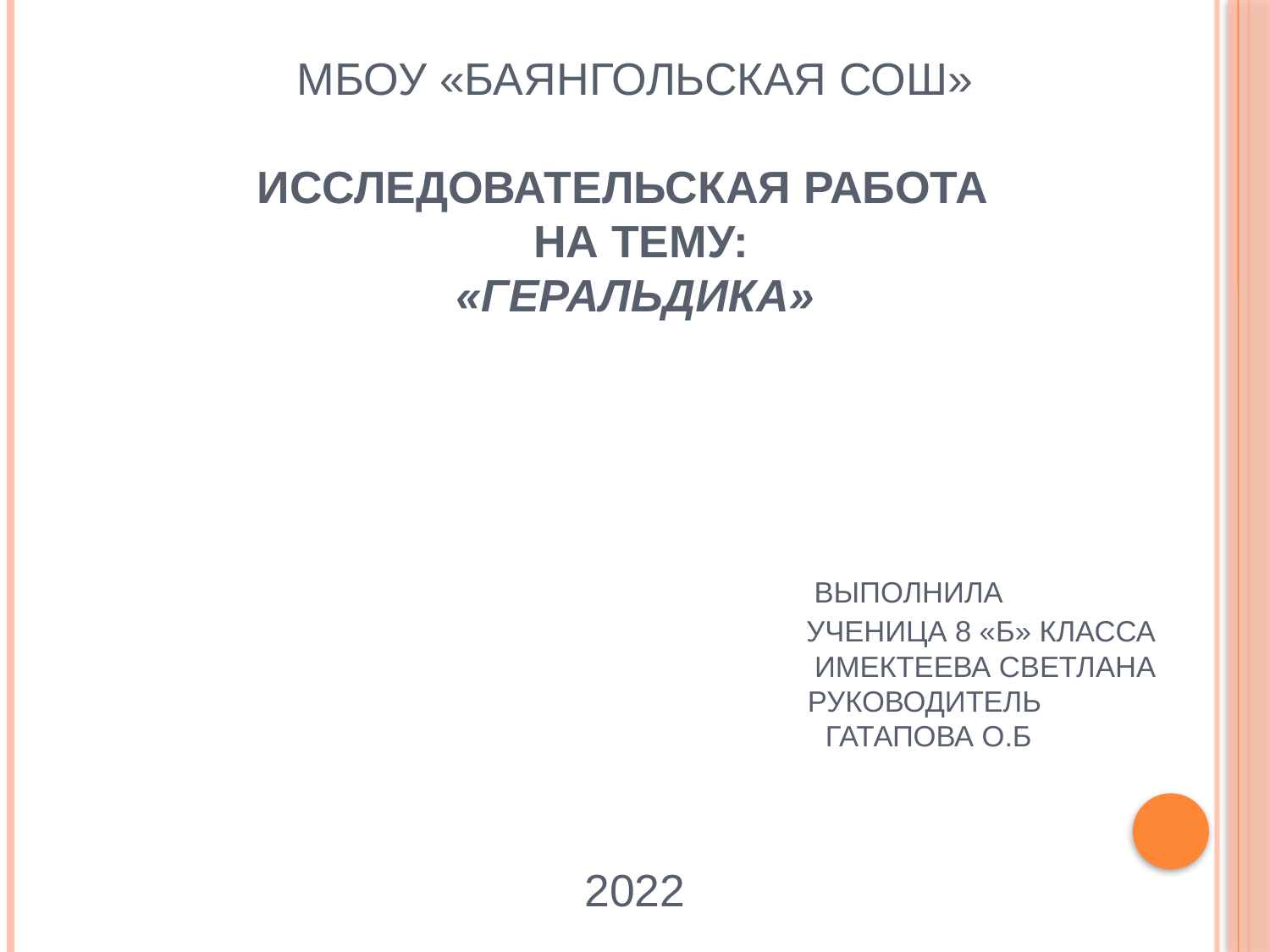

# МБОУ «Баянгольская СОШ» Исследовательская работа   на тему: «Геральдика» Выполнила ученица 8 «б» класса Имектеева Светлана Руководитель Гатапова О.Б 2022